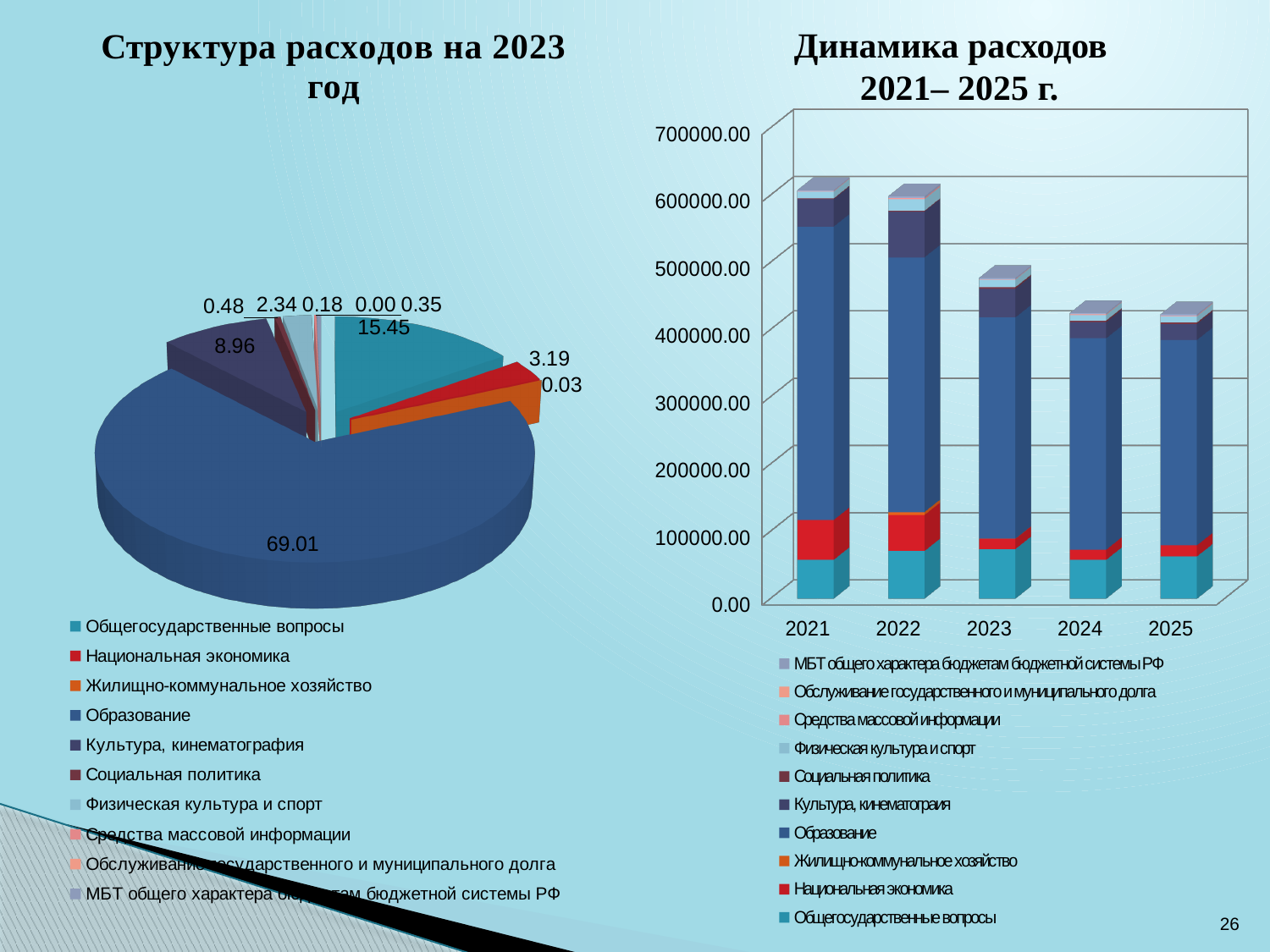

[unsupported chart]

Динамика расходов
 2021– 2025 г.

[unsupported chart]

26